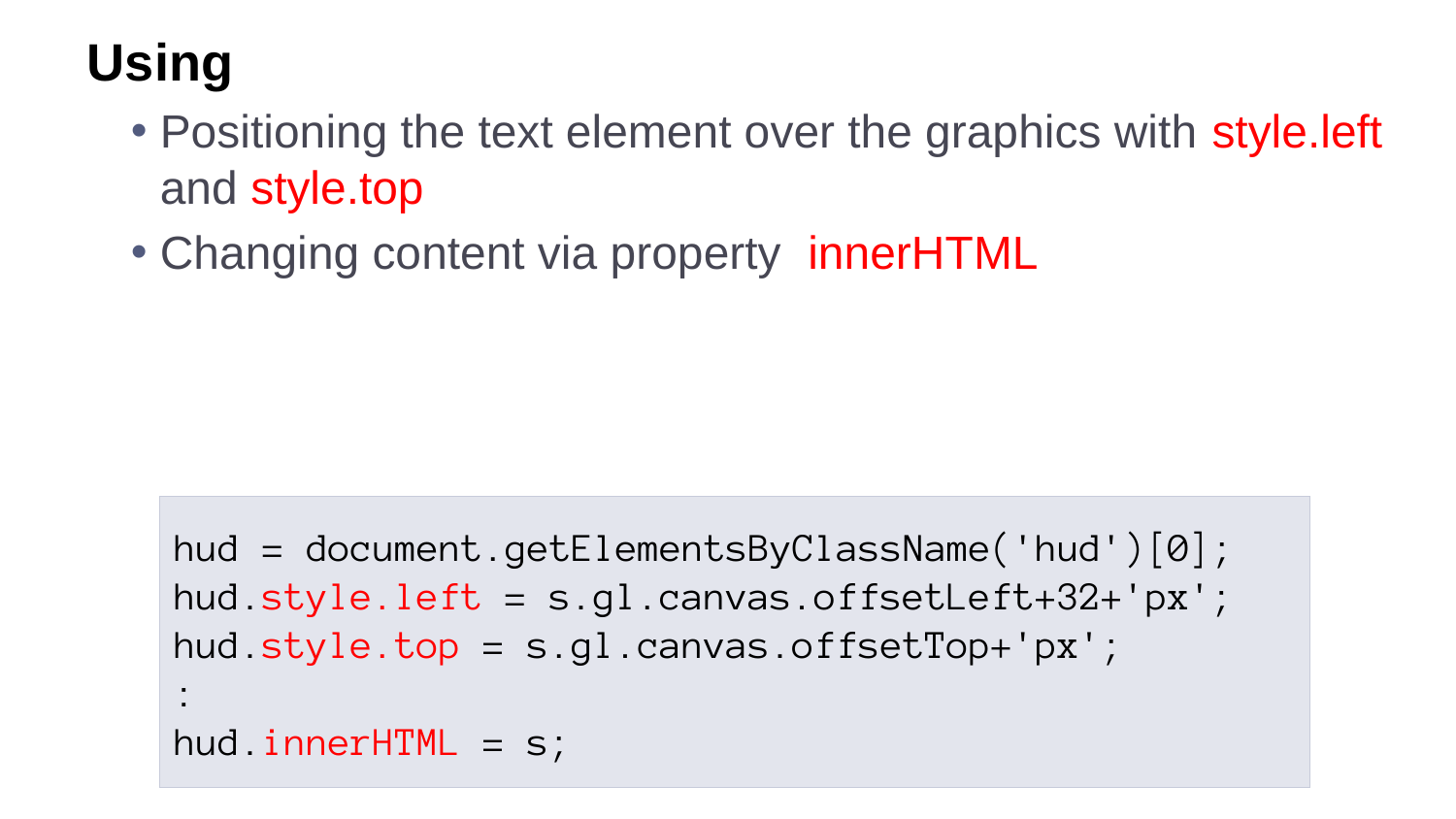

Using
Positioning the text element over the graphics with style.left and style.top
Changing content via property  innerHTML
hud = document.getElementsByClassName('hud')[0];
hud.style.left = s.gl.canvas.offsetLeft+32+'px';
hud.style.top = s.gl.canvas.offsetTop+'px';
:
hud.innerHTML = s;